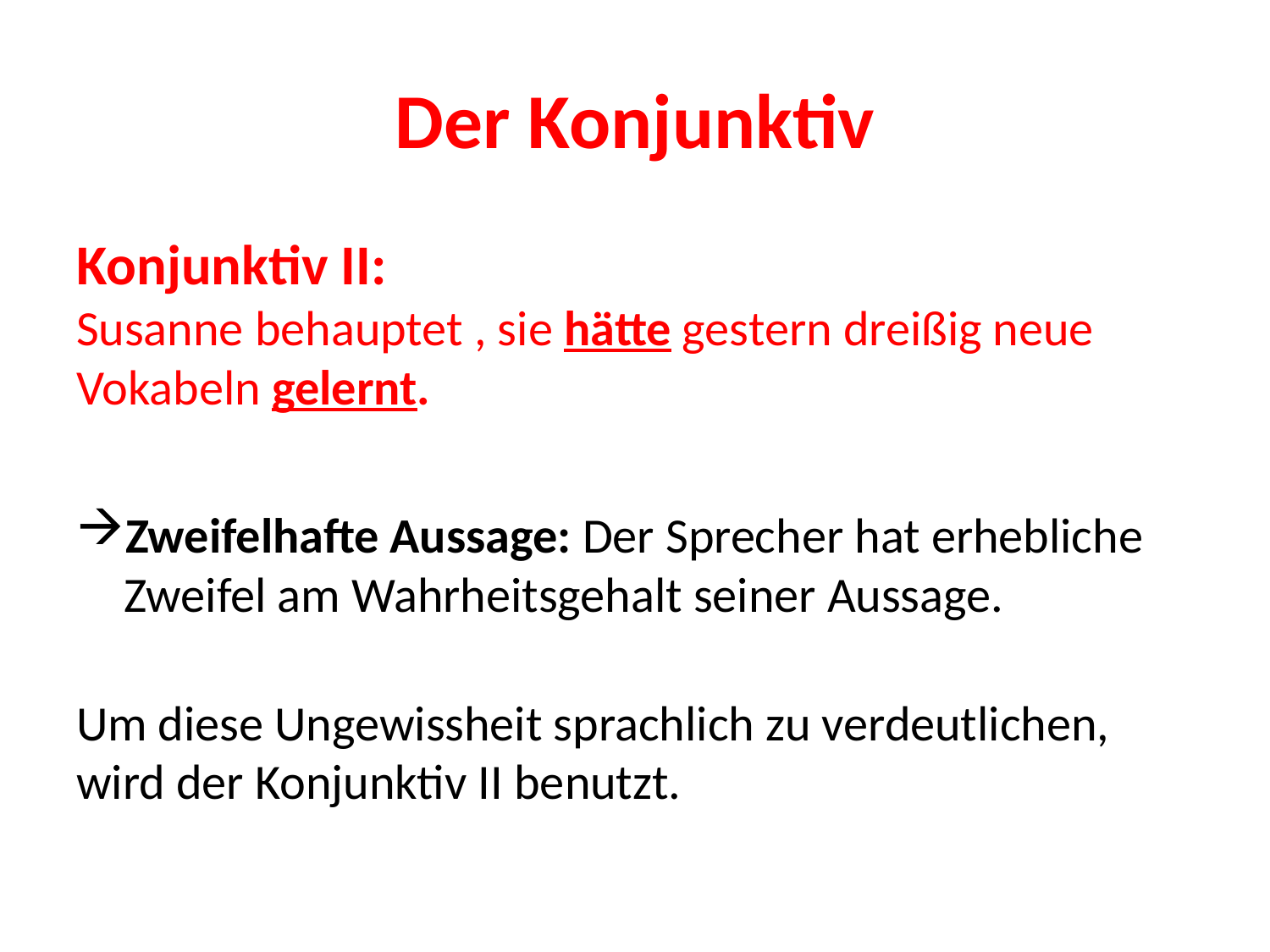

# Der Konjunktiv
Konjunktiv II:
Susanne behauptet , sie hätte gestern dreißig neue
Vokabeln gelernt.

Zweifelhafte Aussage: Der Sprecher hat erhebliche Zweifel am Wahrheitsgehalt seiner Aussage.

Um diese Ungewissheit sprachlich zu verdeutlichen,
wird der Konjunktiv II benutzt.